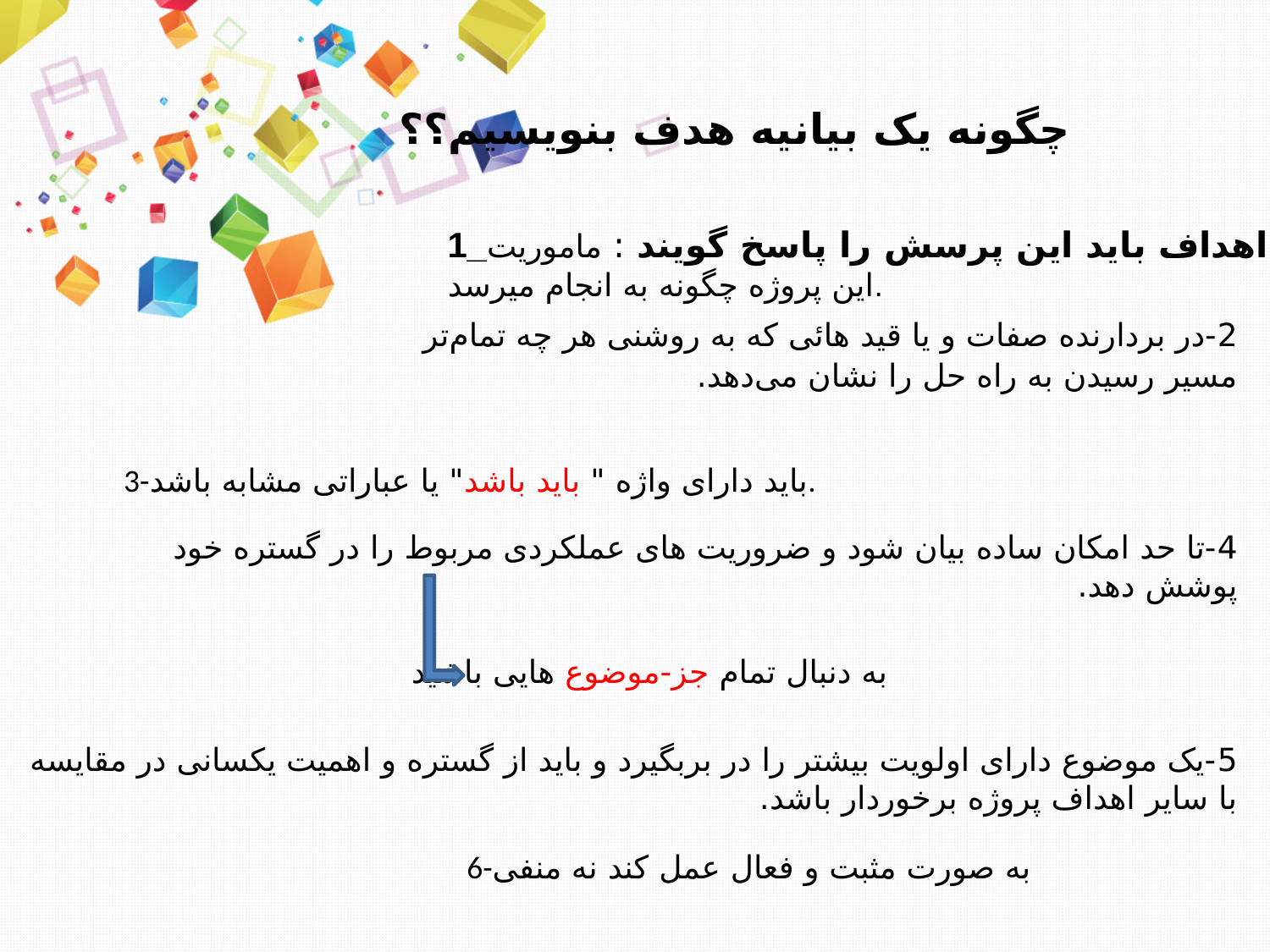

چگونه یک بیانیه هدف بنویسیم؟؟
1_اهداف باید این پرسش را پاسخ گویند : ماموریت این پروژه چگونه به انجام میرسد.
2-در بردارنده صفات و یا قید هائی که به روشنی هر چه تمام‌تر مسیر رسیدن به راه حل را نشان می‌دهد.
3-باید دارای واژه " باید باشد" یا عباراتی مشابه باشد.
4-تا حد امکان ساده بیان شود و ضروریت های عملکردی مربوط را در گستره خود پوشش دهد.

به دنبال تمام جز-موضوع هایی باشید
5-یک موضوع دارای اولویت بیشتر را در بربگیرد و باید از گستره و اهمیت یکسانی در مقایسه با سایر اهداف پروژه برخوردار باشد.
6-به صورت مثبت و فعال عمل کند نه منفی